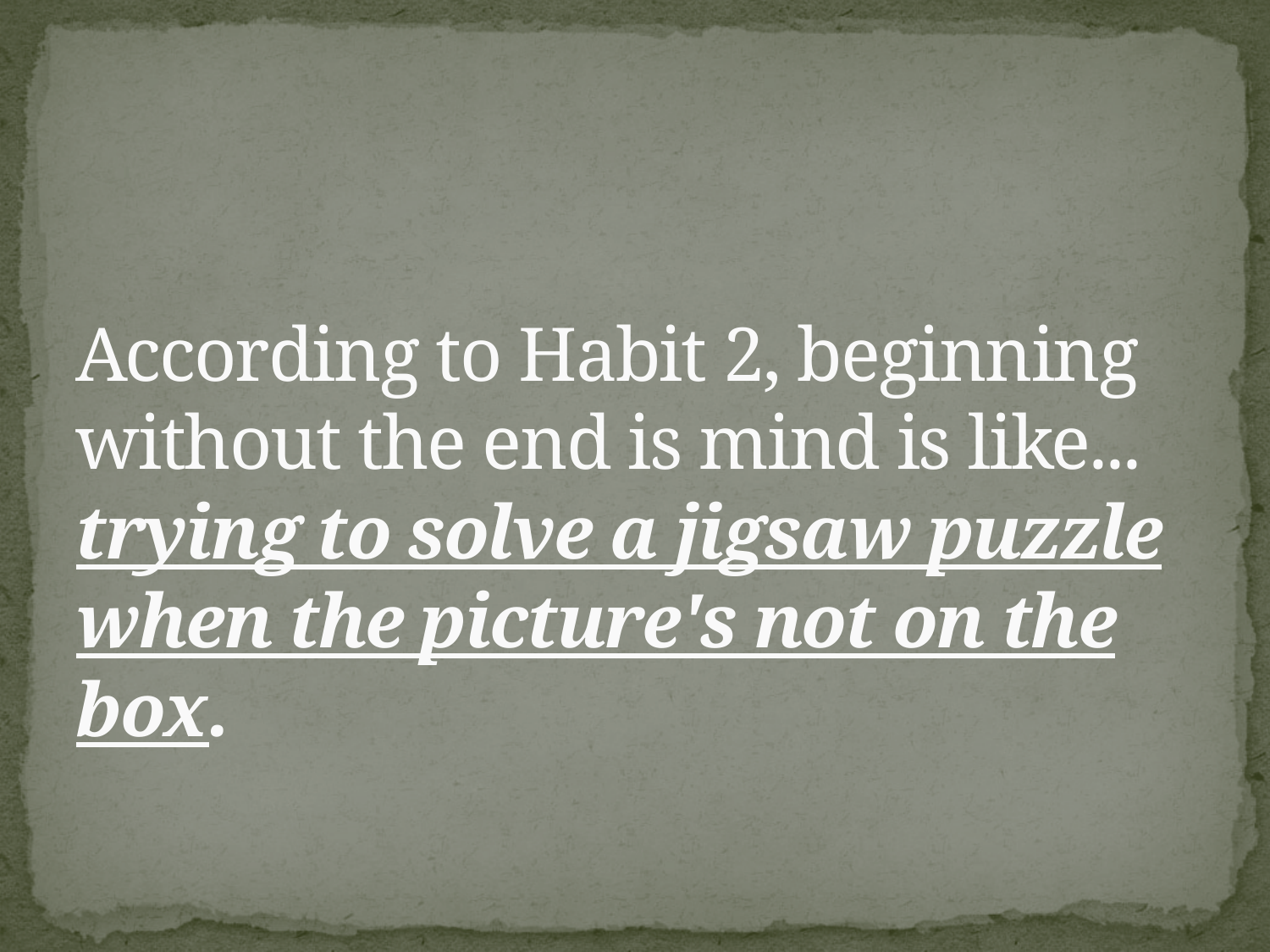

# According to Habit 2, beginning without the end is mind is like... trying to solve a jigsaw puzzle when the picture's not on the box.